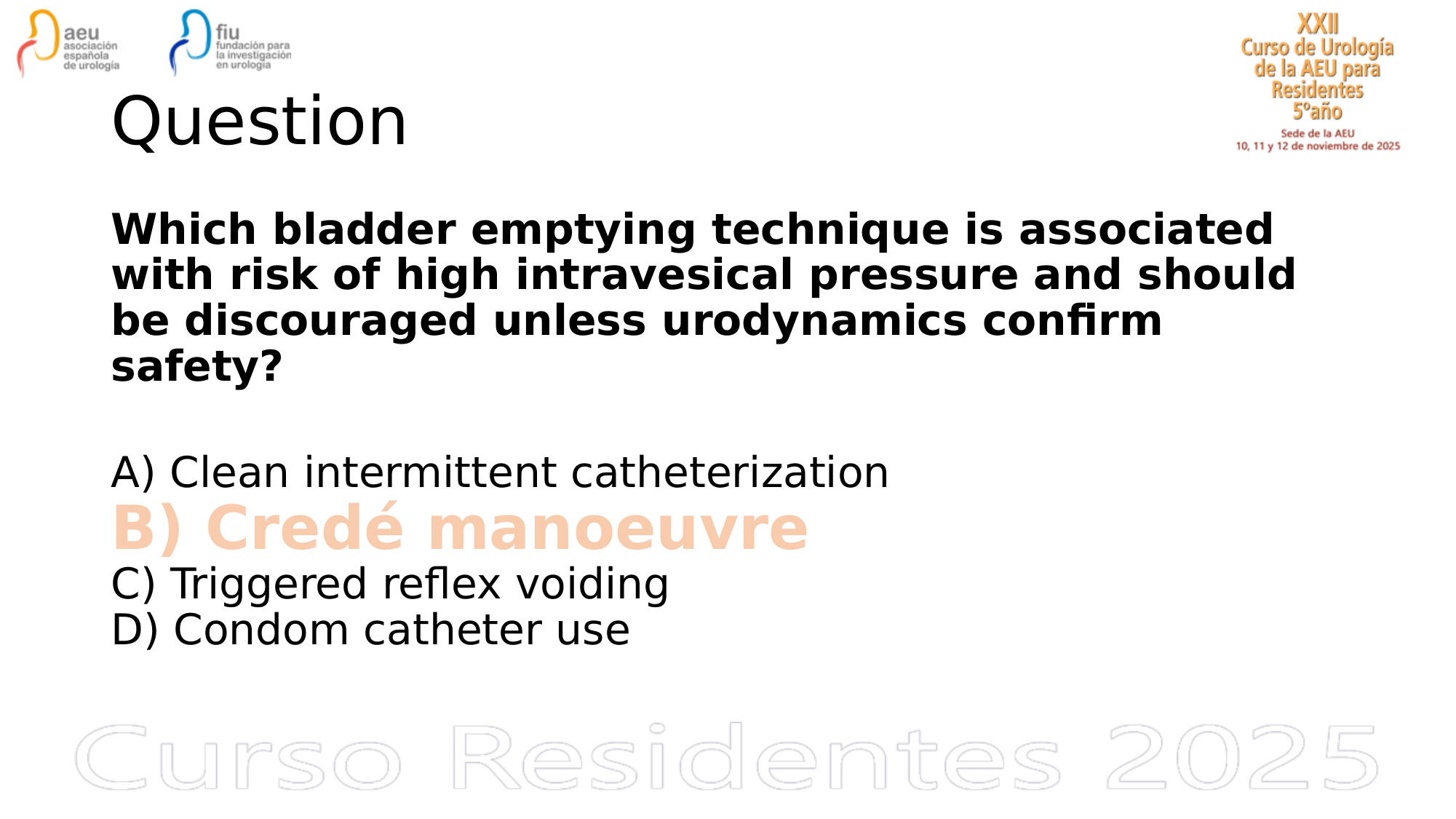

# Question
Which bladder emptying technique is associated with risk of high intravesical pressure and should be discouraged unless urodynamics confirm safety?
A) Clean intermittent catheterization
B) Credé manoeuvre
C) Triggered reflex voiding
D) Condom catheter use